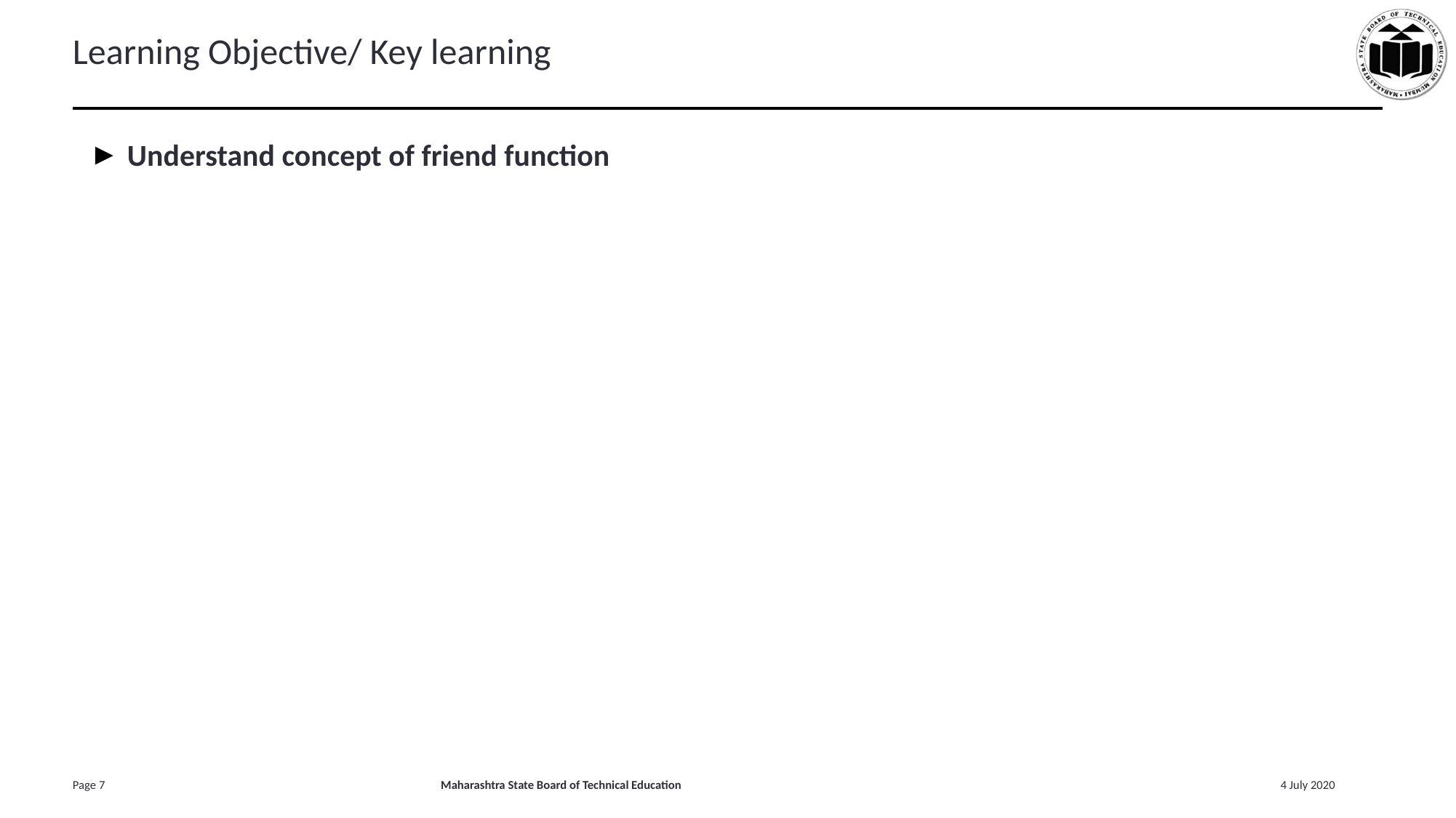

# Learning Objective/ Key learning
Understand concept of friend function